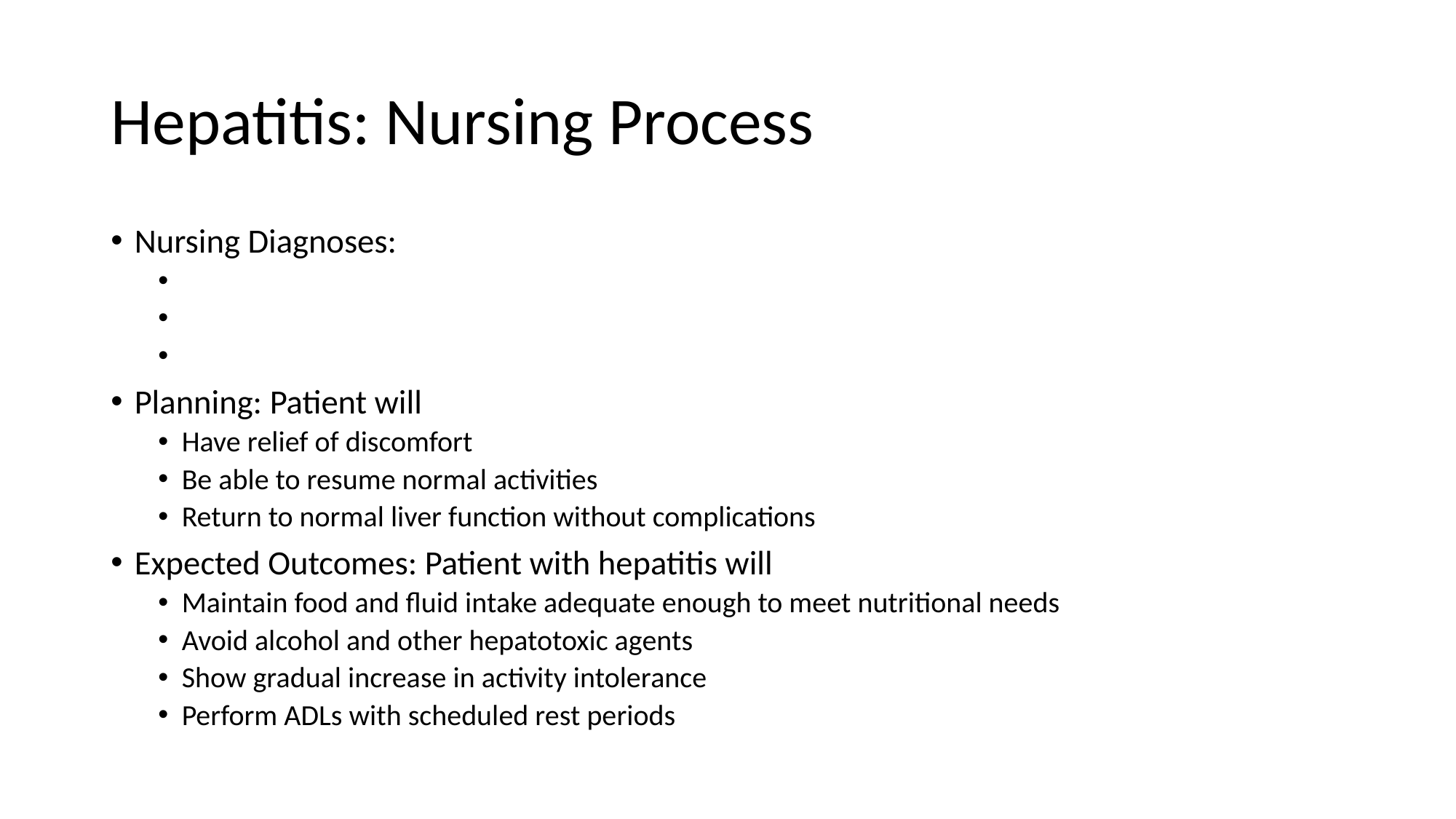

# Hepatitis: Nursing Process
Nursing Diagnoses:

Planning: Patient will
Have relief of discomfort
Be able to resume normal activities
Return to normal liver function without complications
Expected Outcomes: Patient with hepatitis will
Maintain food and fluid intake adequate enough to meet nutritional needs
Avoid alcohol and other hepatotoxic agents
Show gradual increase in activity intolerance
Perform ADLs with scheduled rest periods